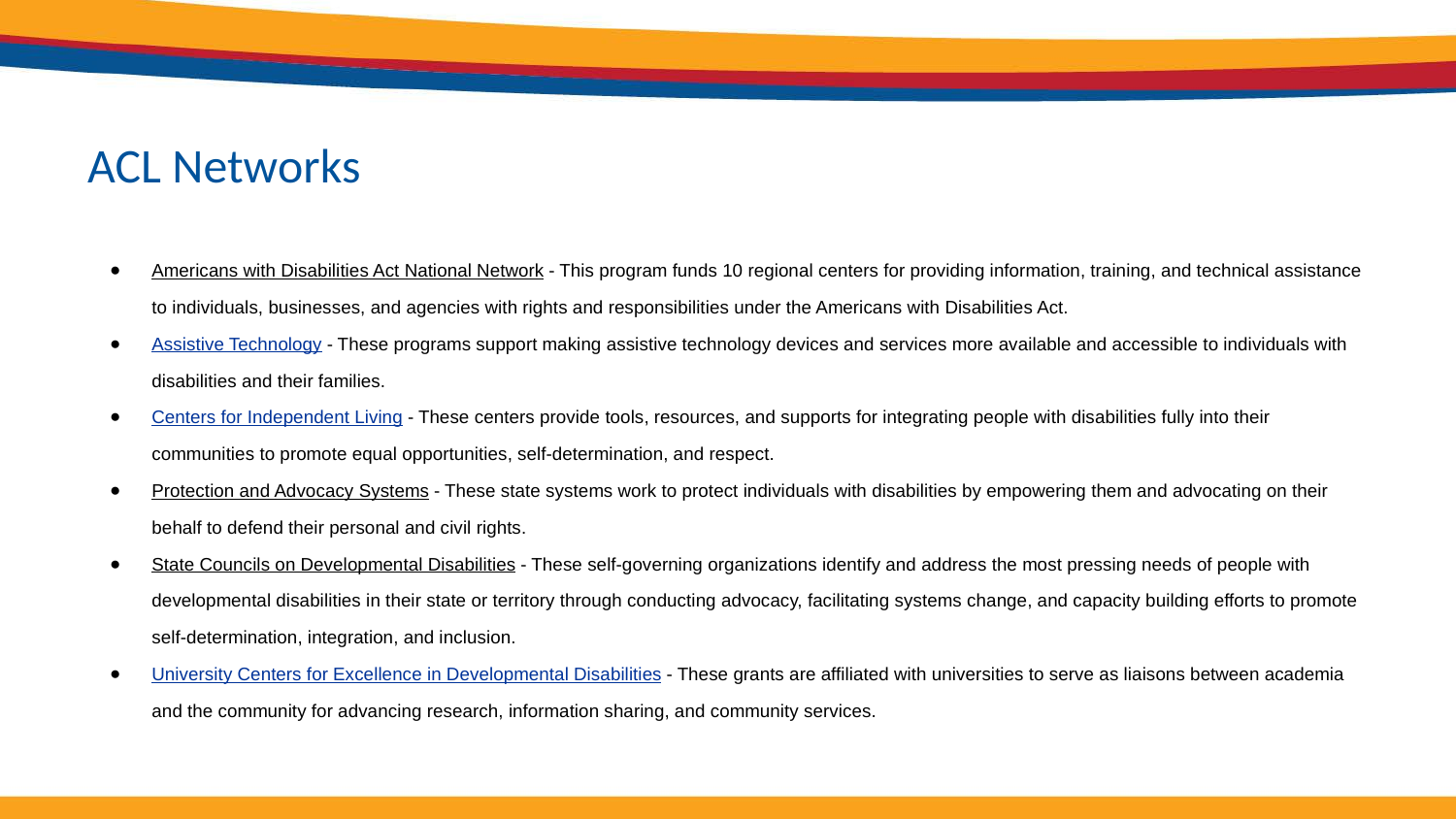

# ACL Networks
Americans with Disabilities Act National Network - This program funds 10 regional centers for providing information, training, and technical assistance to individuals, businesses, and agencies with rights and responsibilities under the Americans with Disabilities Act.
Assistive Technology - These programs support making assistive technology devices and services more available and accessible to individuals with disabilities and their families.
Centers for Independent Living - These centers provide tools, resources, and supports for integrating people with disabilities fully into their communities to promote equal opportunities, self-determination, and respect.
Protection and Advocacy Systems - These state systems work to protect individuals with disabilities by empowering them and advocating on their behalf to defend their personal and civil rights.
State Councils on Developmental Disabilities - These self-governing organizations identify and address the most pressing needs of people with developmental disabilities in their state or territory through conducting advocacy, facilitating systems change, and capacity building efforts to promote self-determination, integration, and inclusion.
University Centers for Excellence in Developmental Disabilities - These grants are affiliated with universities to serve as liaisons between academia and the community for advancing research, information sharing, and community services.